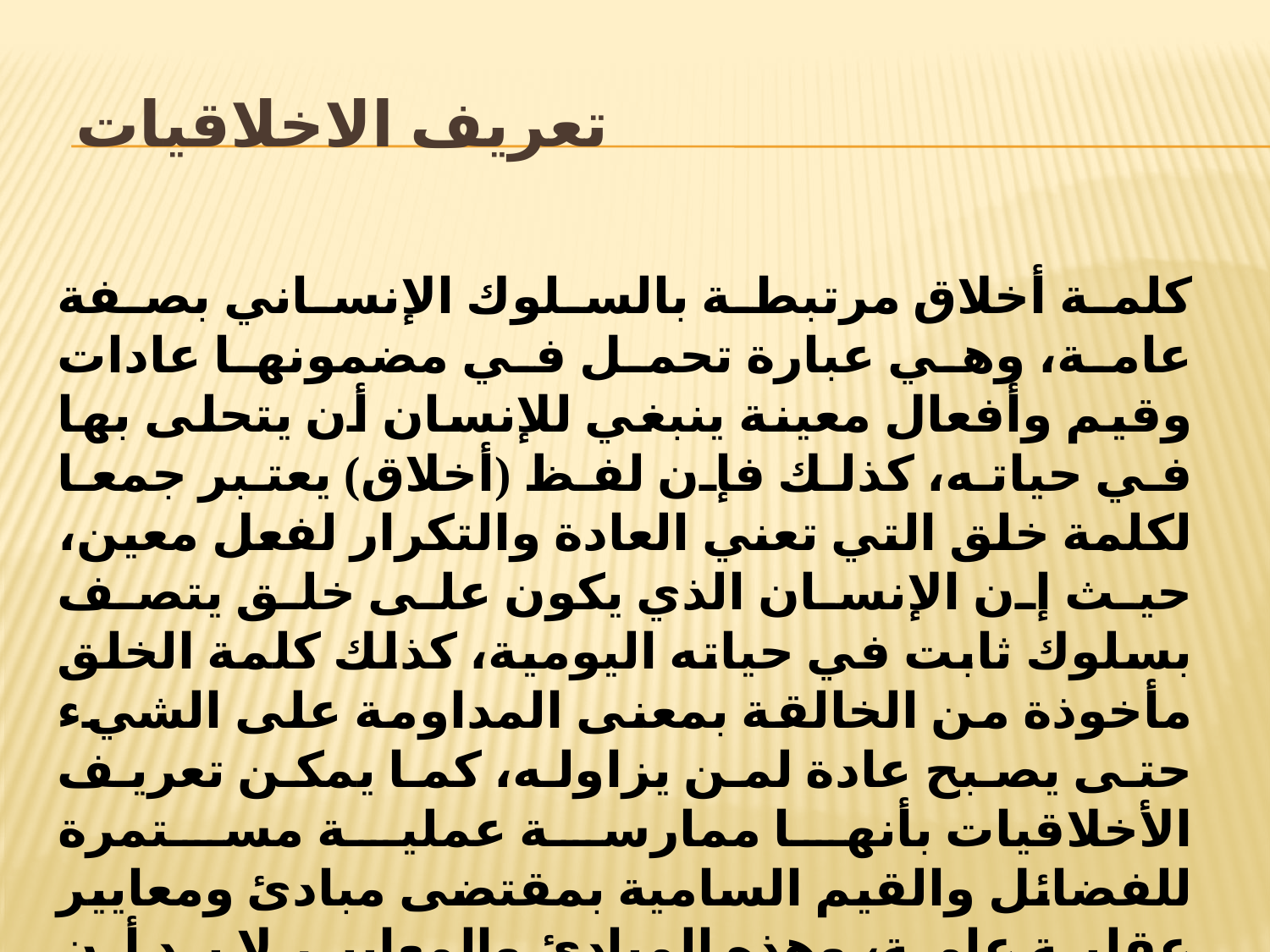

# تعريف الاخلاقيات
كلمة أخلاق مرتبطة بالسلوك الإنساني بصفة عامة، وهي عبارة تحمل في مضمونها عادات وقيم وأفعال معينة ينبغي للإنسان أن يتحلى بها في حياته، كذلك فإن لفظ (أخلاق) يعتبر جمعا لكلمة خلق التي تعني العادة والتكرار لفعل معين، حيث إن الإنسان الذي يكون على خلق يتصف بسلوك ثابت في حياته اليومية، كذلك كلمة الخلق مأخوذة من الخالقة بمعنى المداومة على الشيء حتى يصبح عادة لمن يزاوله، كما يمكن تعريف الأخلاقيات بأنها ممارسة عملية مستمرة للفضائل والقيم السامية بمقتضى مبادئ ومعايير عقلية عامة، وهذه المبادئ والمعايير لا بد أن تكون ثابتة تحكم أفعال البشر بغض النظر عن الزمان والمكان